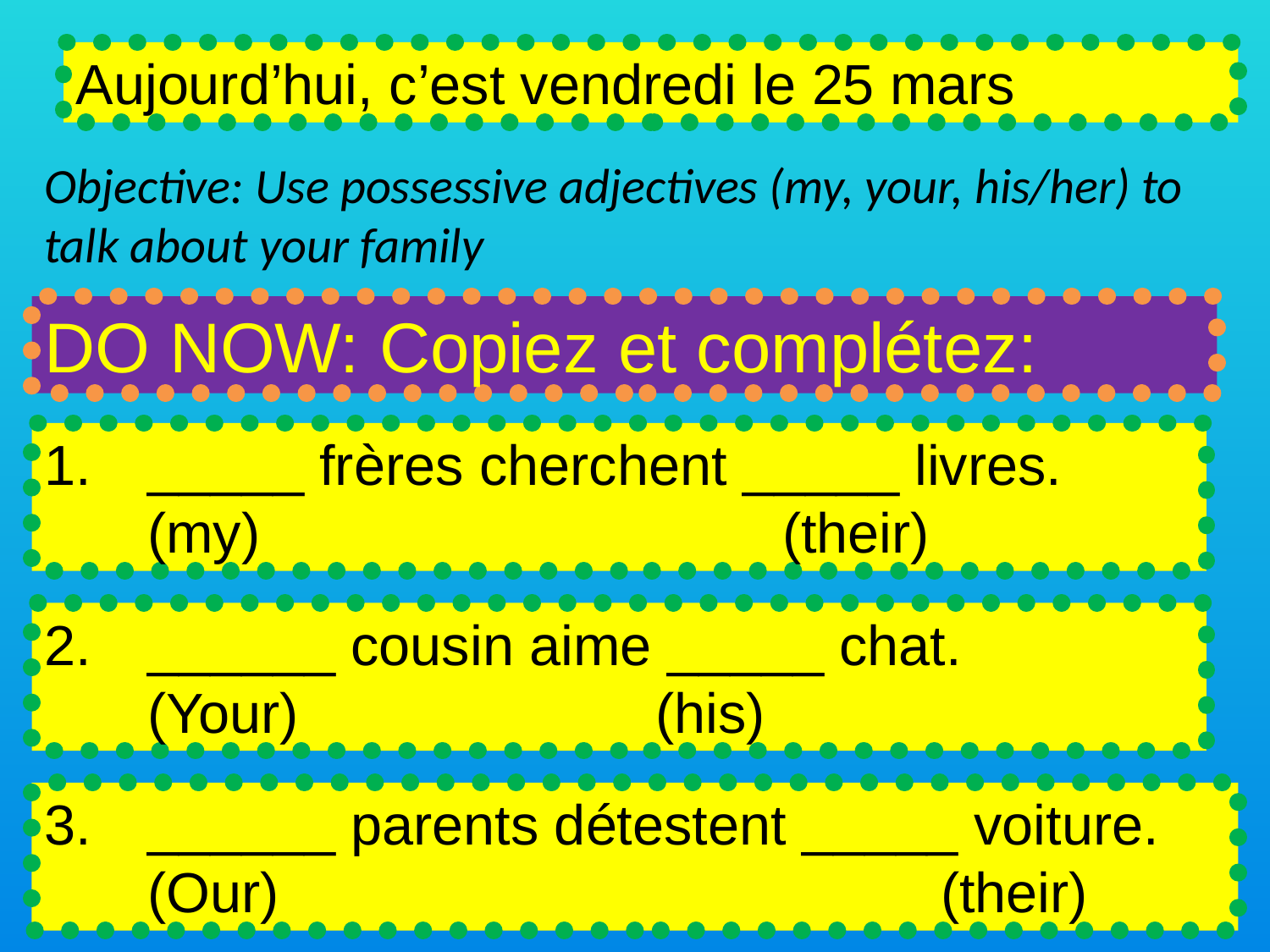

Aujourd’hui, c’est vendredi le 25 mars
Objective: Use possessive adjectives (my, your, his/her) to talk about your family
DO NOW: Copiez et complétez:
_____ frères cherchent _____ livres.
	(my)					(their)
______ cousin aime _____ chat.
	(Your)			(his)
______ parents détestent _____ voiture.
	(Our)					  (their)